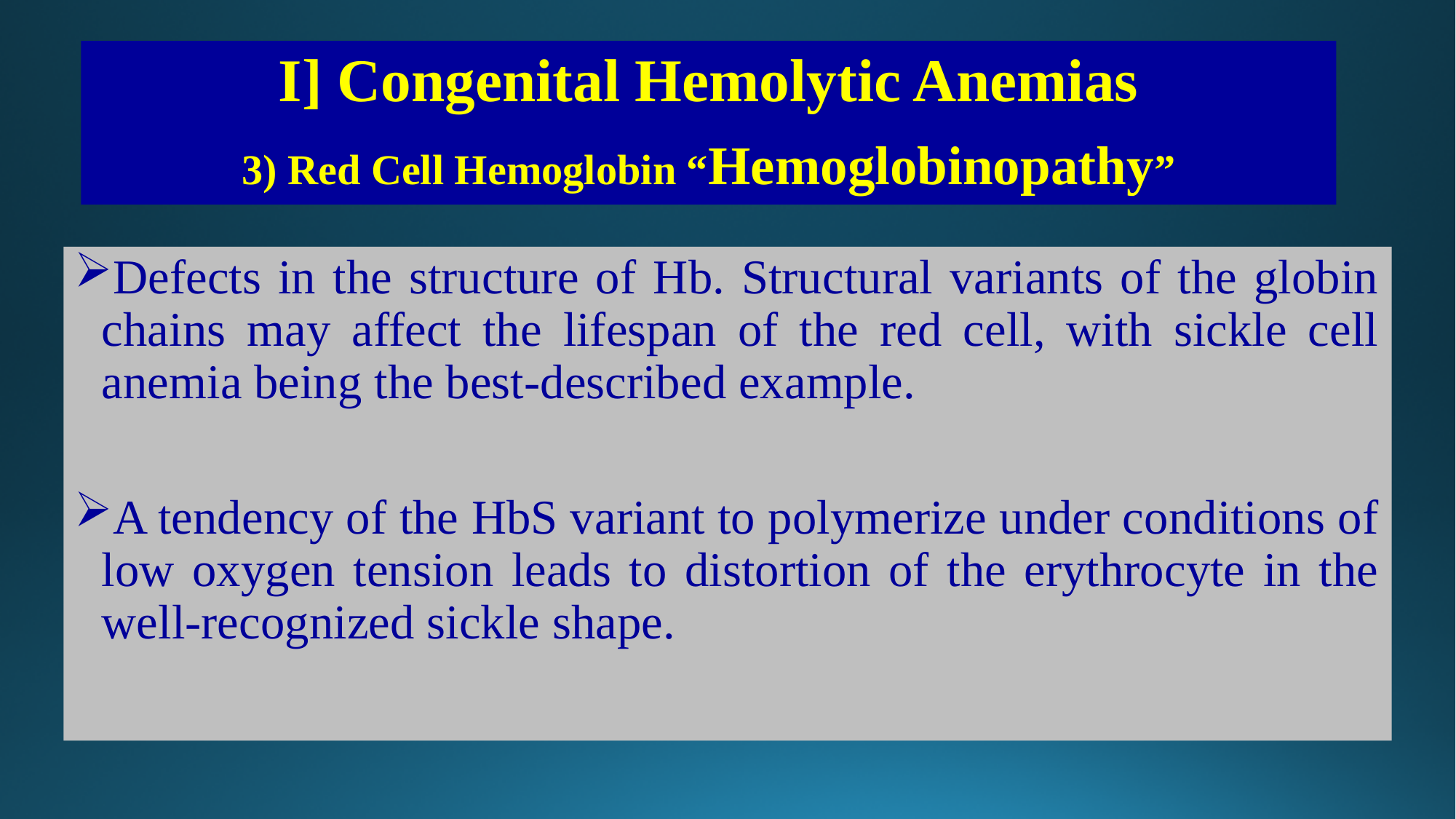

I] Congenital Hemolytic Anemias
3) Red Cell Hemoglobin “Hemoglobinopathy”
Defects in the structure of Hb. Structural variants of the globin chains may affect the lifespan of the red cell, with sickle cell anemia being the best-described example.

A tendency of the HbS variant to polymerize under conditions of low oxygen tension leads to distortion of the erythrocyte in the well-recognized sickle shape.